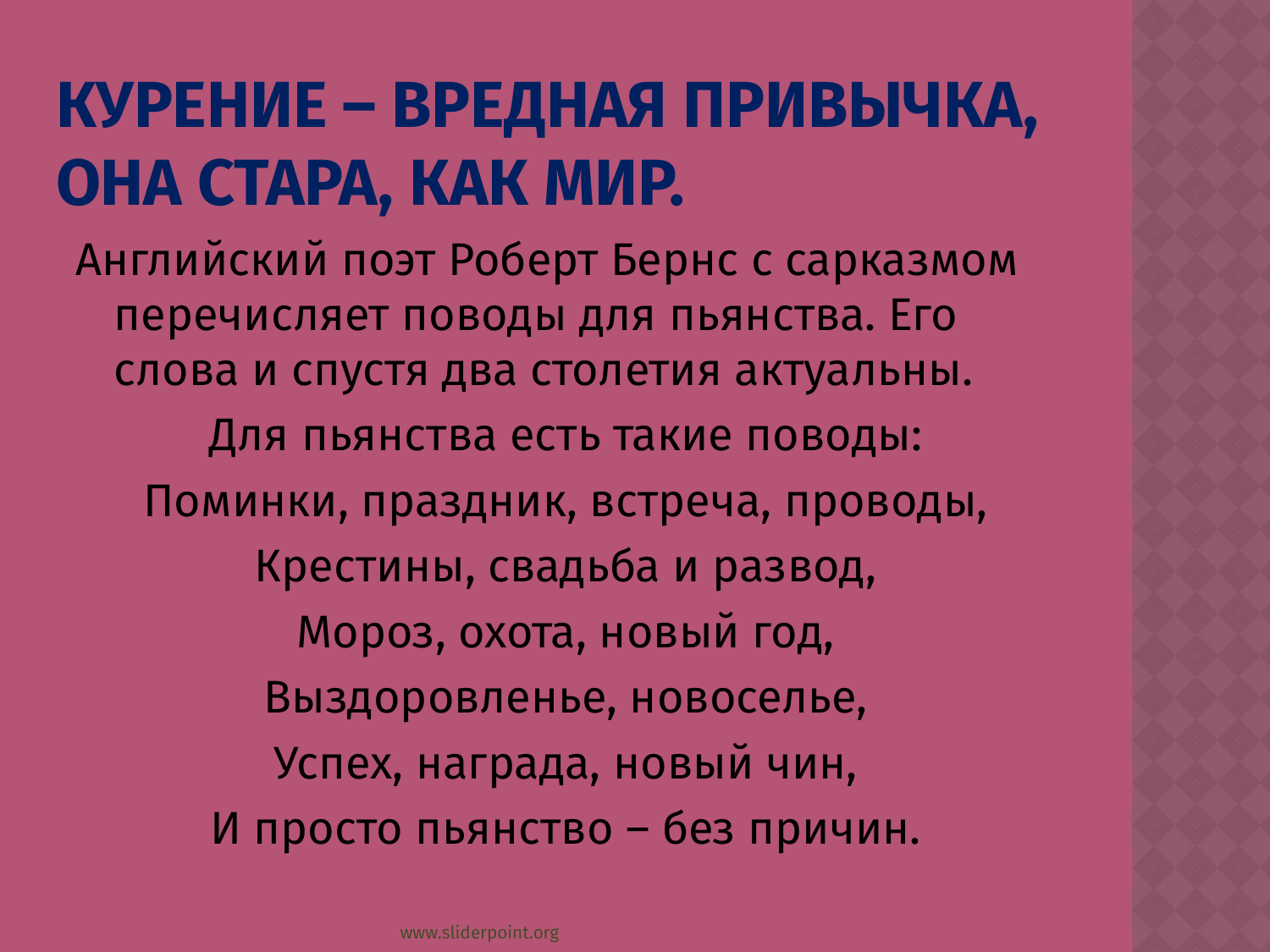

# Курение – вредная привычка, она стара, как мир.
Английский поэт Роберт Бернс с сарказмом перечисляет поводы для пьянства. Его слова и спустя два столетия актуальны.
Для пьянства есть такие поводы:
Поминки, праздник, встреча, проводы,
Крестины, свадьба и развод,
Мороз, охота, новый год,
Выздоровленье, новоселье,
Успех, награда, новый чин,
И просто пьянство – без причин.
www.sliderpoint.org